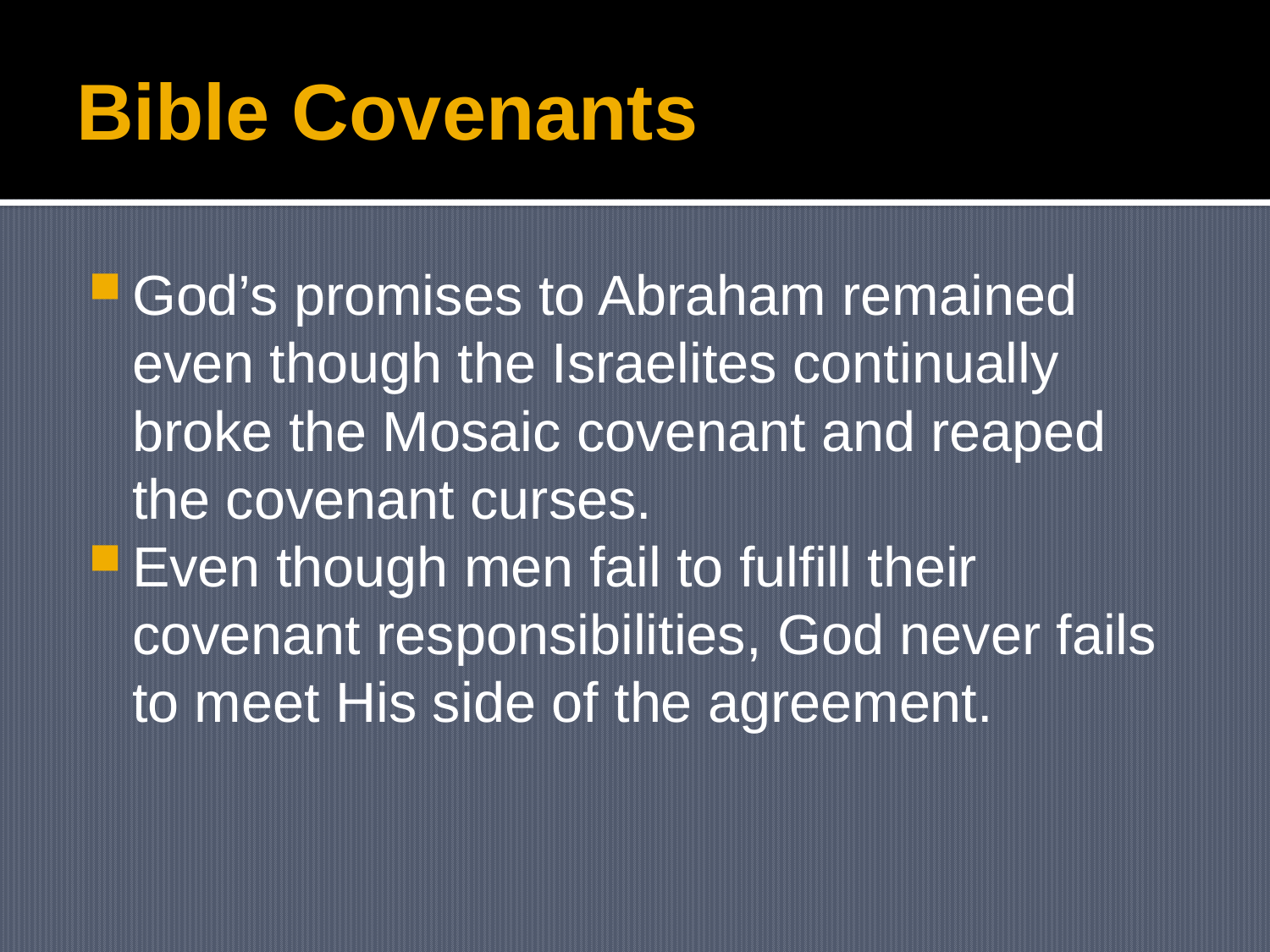

# Bible Covenants
God’s promises to Abraham remained even though the Israelites continually broke the Mosaic covenant and reaped the covenant curses.
Even though men fail to fulfill their covenant responsibilities, God never fails to meet His side of the agreement.